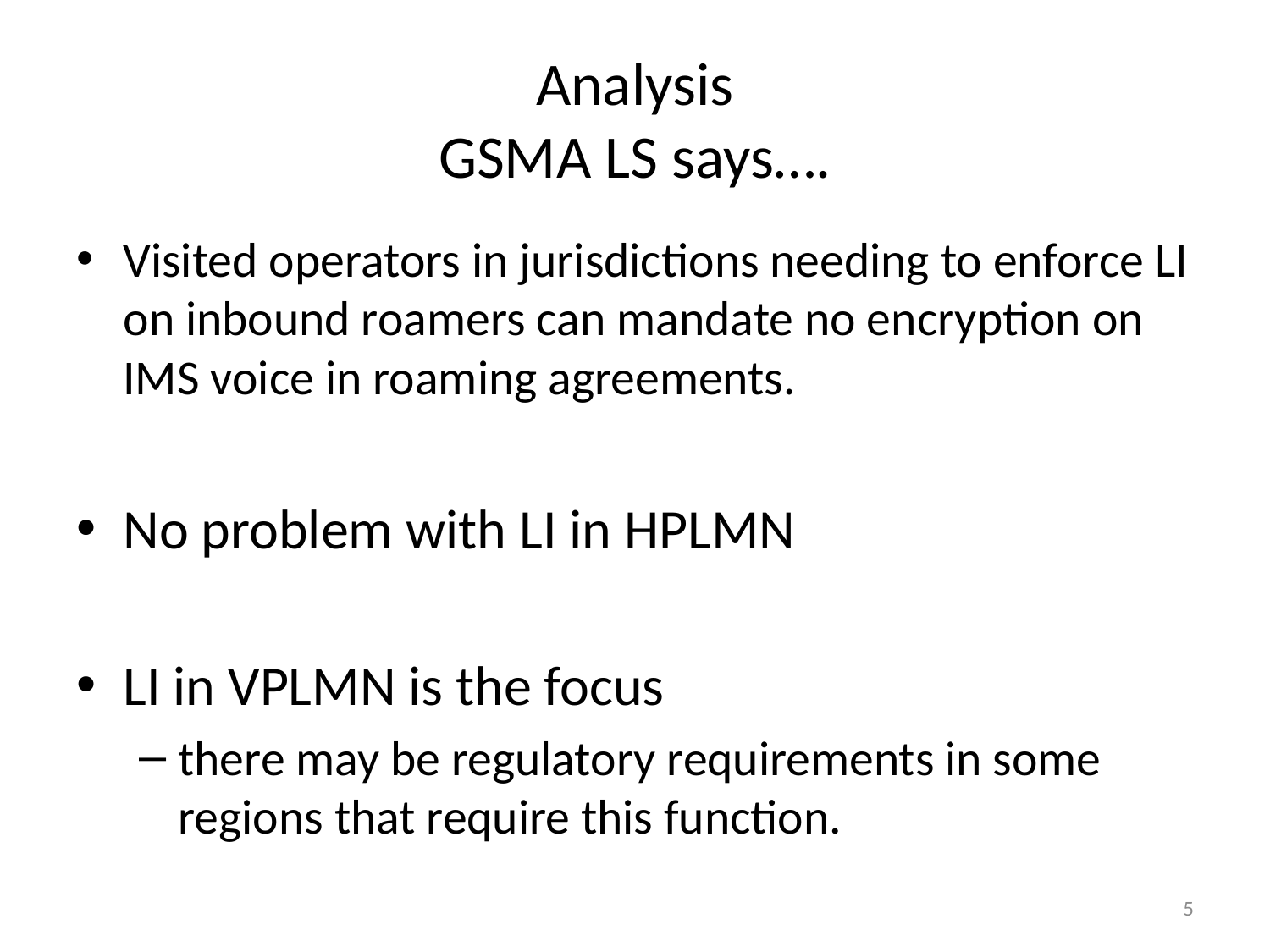

# Analysis GSMA LS says….
Visited operators in jurisdictions needing to enforce LI on inbound roamers can mandate no encryption on IMS voice in roaming agreements.

No problem with LI in HPLMN

LI in VPLMN is the focus
there may be regulatory requirements in some regions that require this function.
5